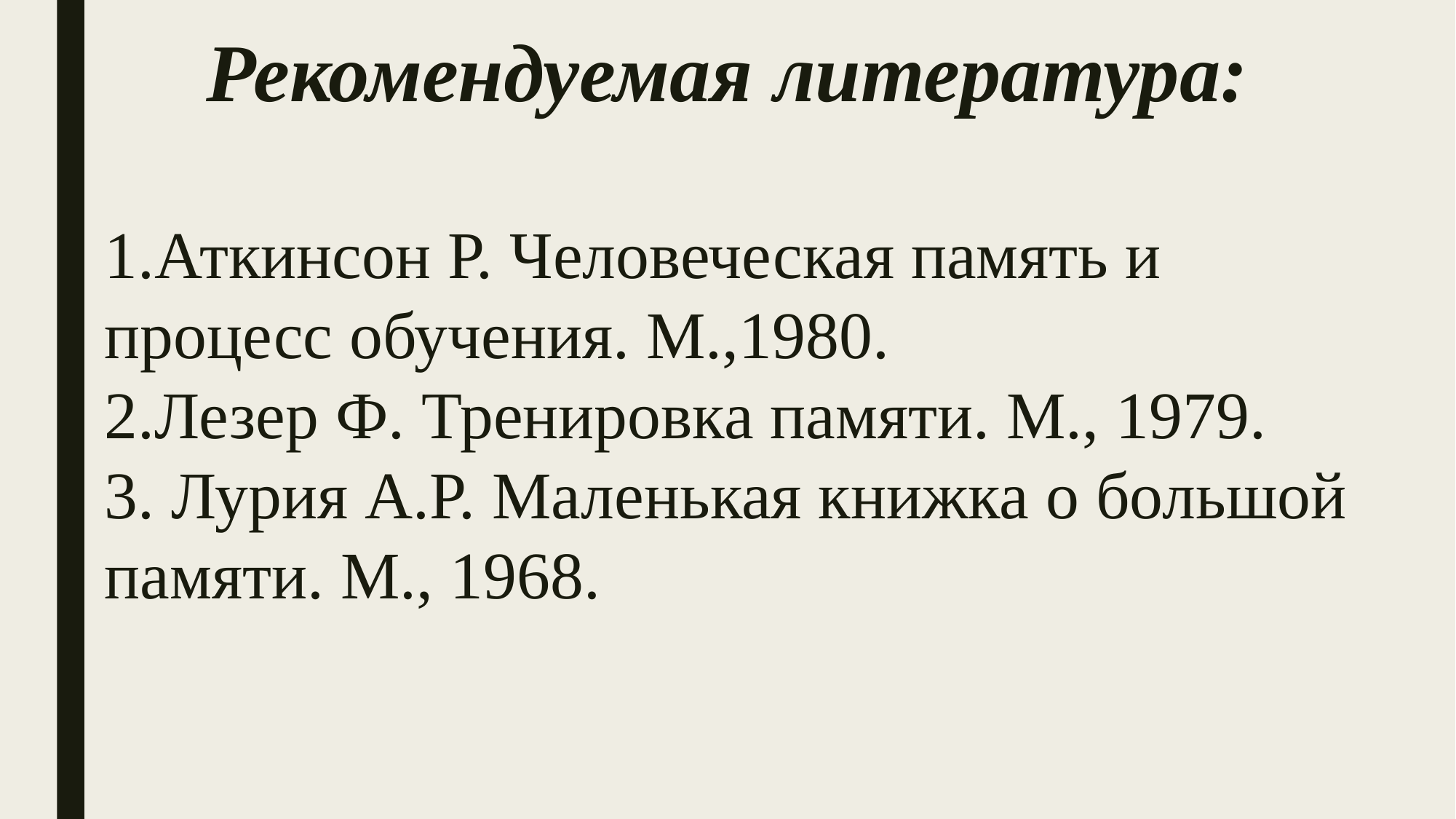

# Рекомендуемая литература:
1.Аткинсон Р. Человеческая память и процесс обучения. М.,1980.
2.Лезер Ф. Тренировка памяти. М., 1979.
3. Лурия А.Р. Маленькая книжка о большой памяти. М., 1968.